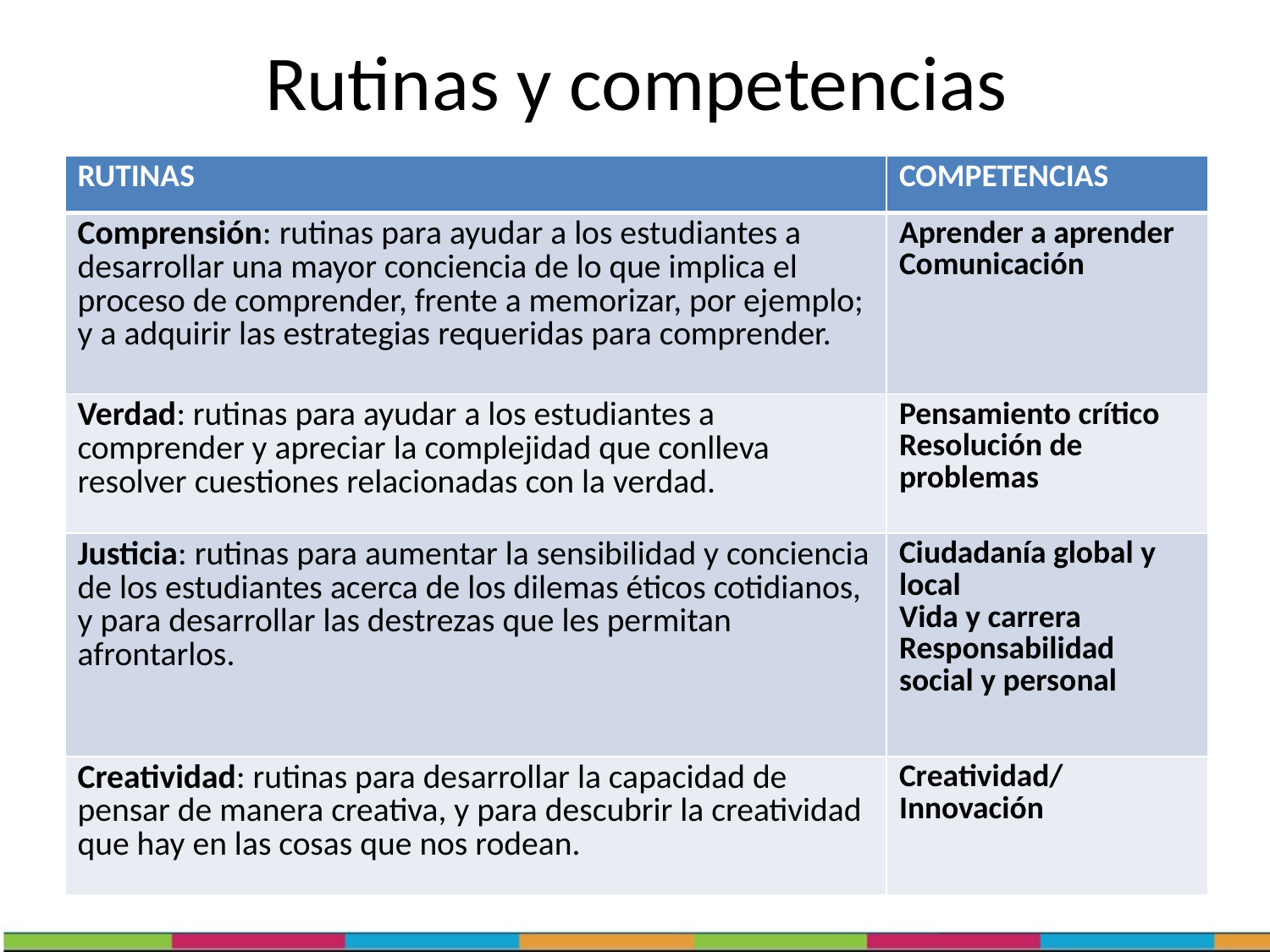

# Rutinas y competencias
| RUTINAS | COMPETENCIAS |
| --- | --- |
| Comprensión: rutinas para ayudar a los estudiantes a desarrollar una mayor conciencia de lo que implica el proceso de comprender, frente a memorizar, por ejemplo; y a adquirir las estrategias requeridas para comprender. | Aprender a aprender Comunicación |
| Verdad: rutinas para ayudar a los estudiantes a comprender y apreciar la complejidad que conlleva resolver cuestiones relacionadas con la verdad. | Pensamiento crítico Resolución de problemas |
| Justicia: rutinas para aumentar la sensibilidad y conciencia de los estudiantes acerca de los dilemas éticos cotidianos, y para desarrollar las destrezas que les permitan afrontarlos. | Ciudadanía global y local Vida y carrera Responsabilidad social y personal |
| Creatividad: rutinas para desarrollar la capacidad de pensar de manera creativa, y para descubrir la creatividad que hay en las cosas que nos rodean. | Creatividad/ Innovación |